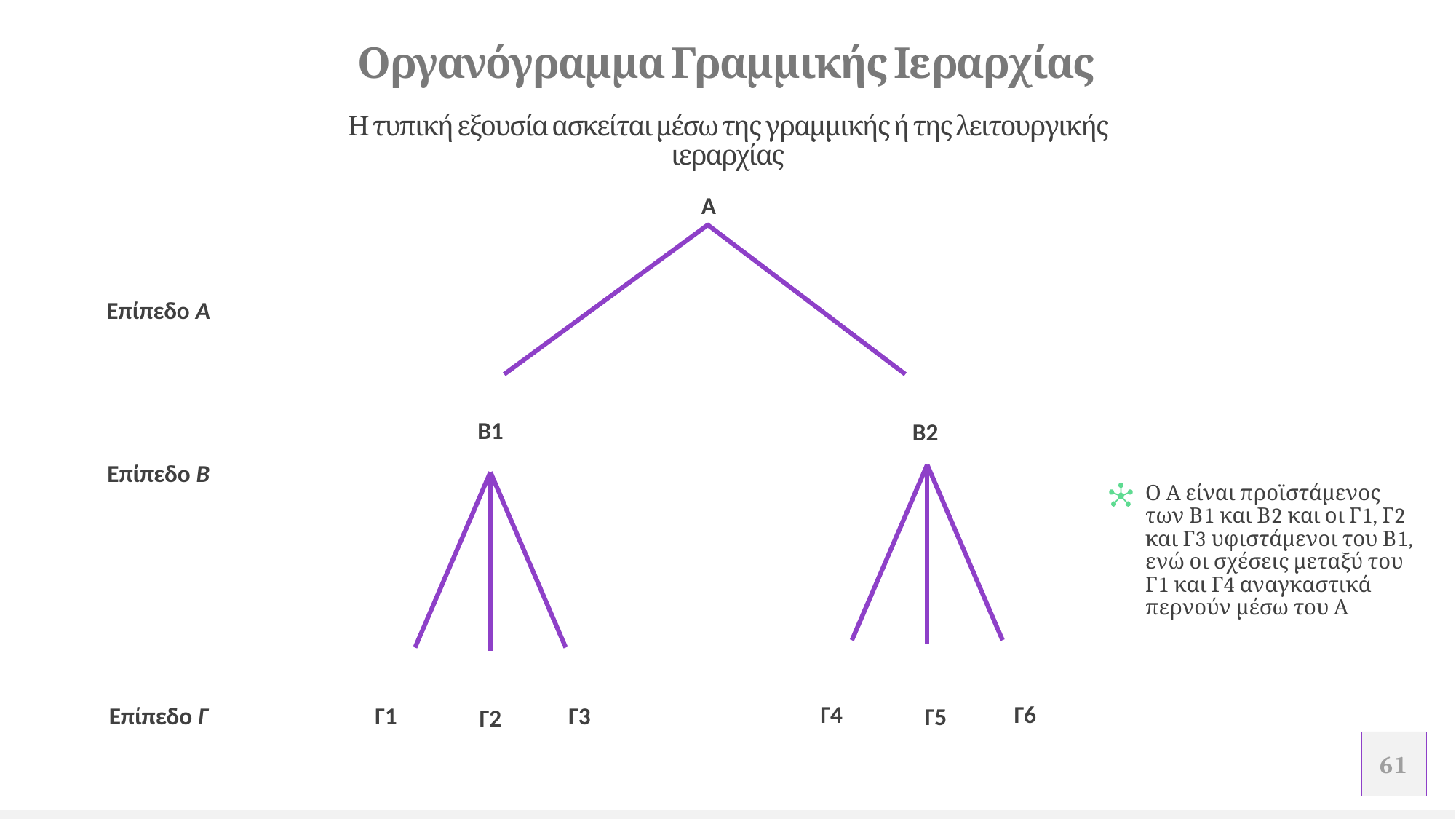

# Οργανόγραμμα Γραμμικής Ιεραρχίας
Η τυπική εξουσία ασκείται μέσω της γραμμικής ή της λειτουργικής ιεραρχίας

Α
Επίπεδο Α
Β1
Β2
Επίπεδο Β

Ο Α είναι προϊστάμενος των Β1 και Β2 και οι Γ1, Γ2 και Γ3 υφιστάμενοι του Β1, ενώ οι σχέσεις μεταξύ του Γ1 και Γ4 αναγκαστικά περνούν μέσω του Α
Γ4
Γ6
Επίπεδο Γ
Γ1
Γ3
Γ5
Γ2
.
.
61
Προσθέστε υποσέλιδο